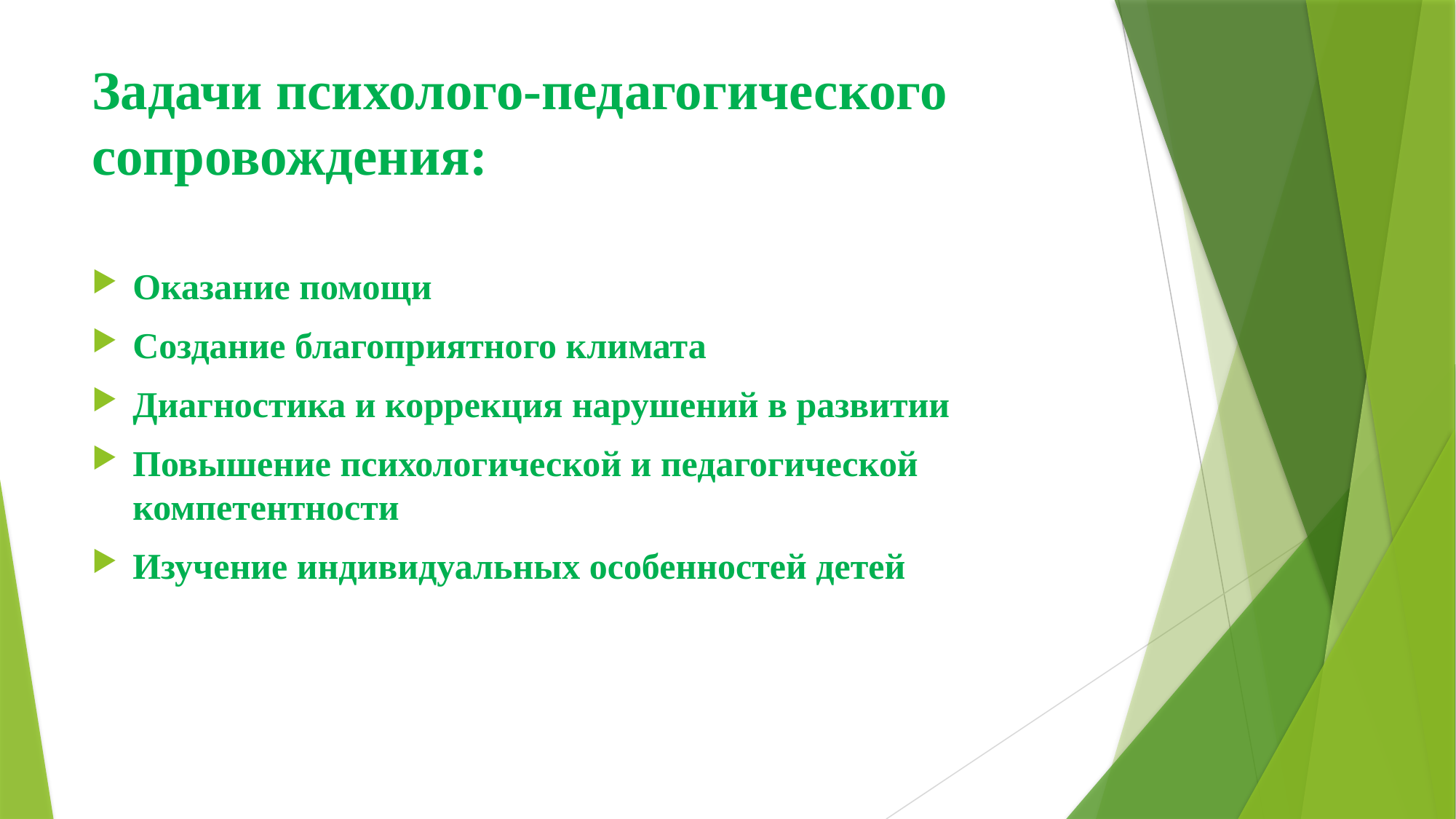

# Задачи психолого-педагогического сопровождения:
Оказание помощи
Создание благоприятного климата
Диагностика и коррекция нарушений в развитии
Повышение психологической и педагогической компетентности
Изучение индивидуальных особенностей детей